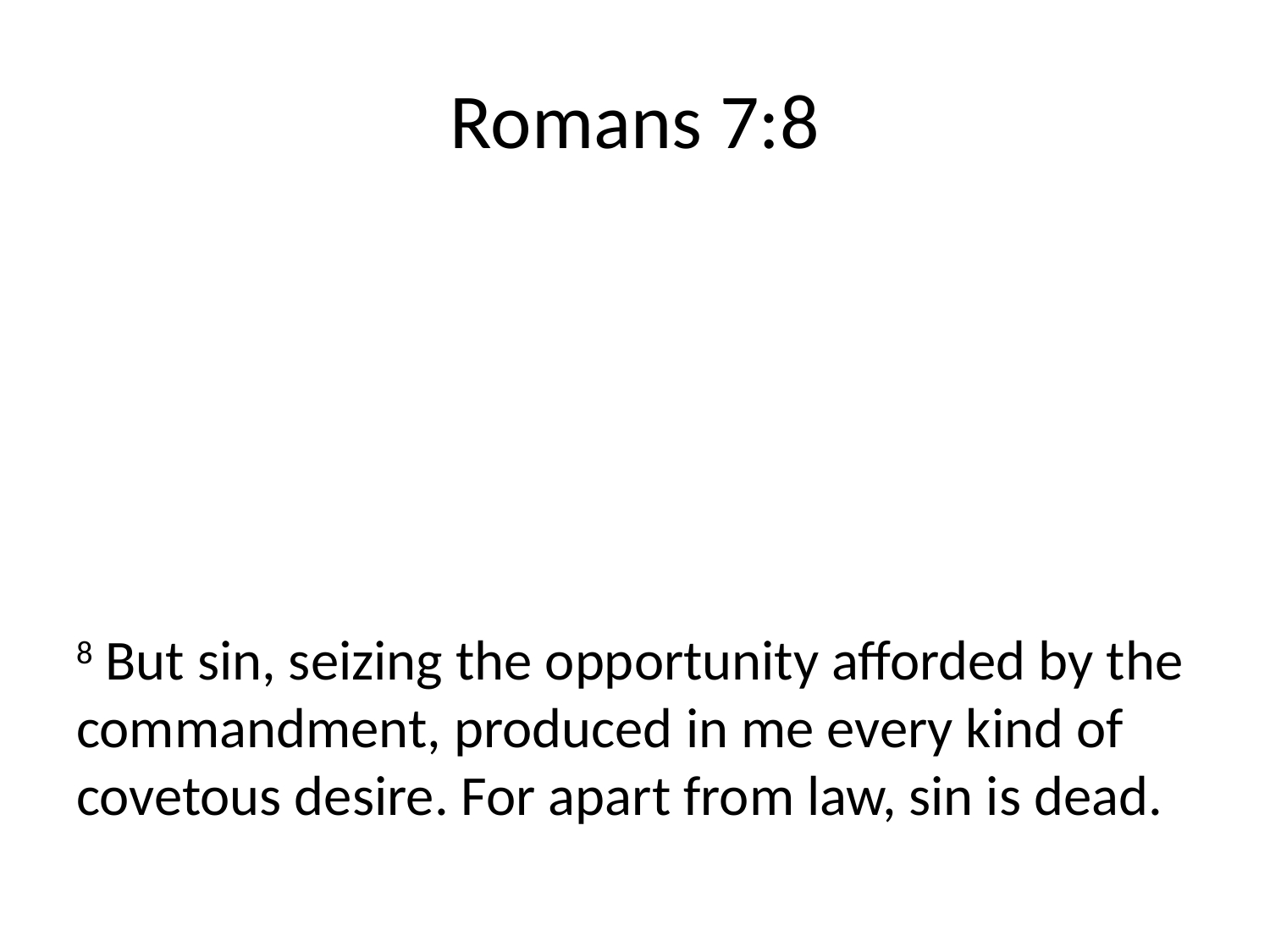

# Romans 7:8

8 But sin, seizing the opportunity afforded by the commandment, produced in me every kind of covetous desire. For apart from law, sin is dead.